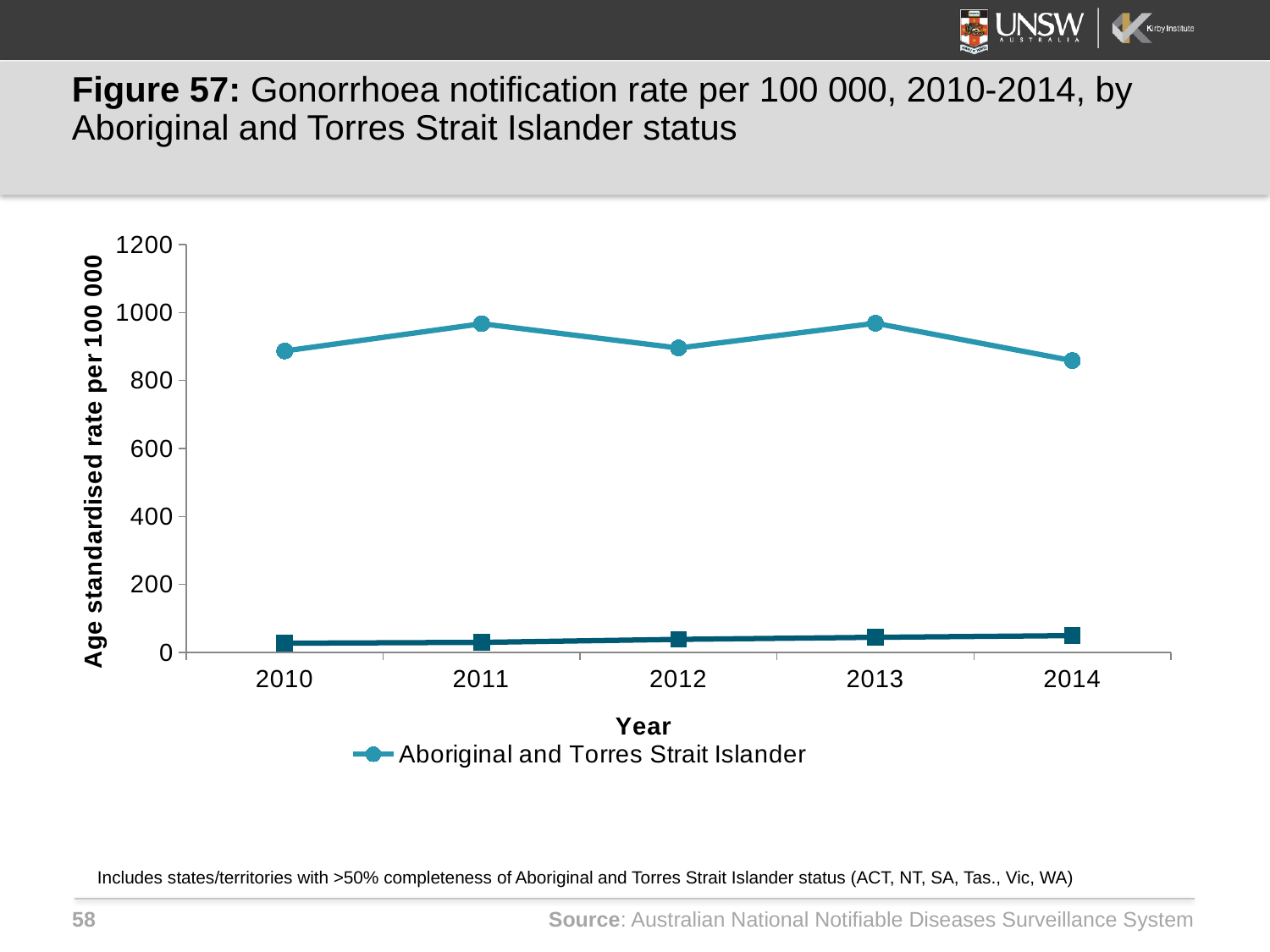

# Figure 57: Gonorrhoea notification rate per 100 000, 2010-2014, by Aboriginal and Torres Strait Islander status

### Chart

| Category | Aboriginal and Torres Strait Islander  | Non-Indigenous   |
|---|---|---|
| 2010 | 886.8931 | 26.72549 |
| 2011 | 967.0053 | 29.19944 |
| 2012 | 895.5853 | 38.04391 |
| 2013 | 968.42 | 44.0131 |
| 2014 | 858.5088 | 48.99144 |
Includes states/territories with >50% completeness of Aboriginal and Torres Strait Islander status (ACT, NT, SA, Tas., Vic, WA)
Source: Australian National Notifiable Diseases Surveillance System
58